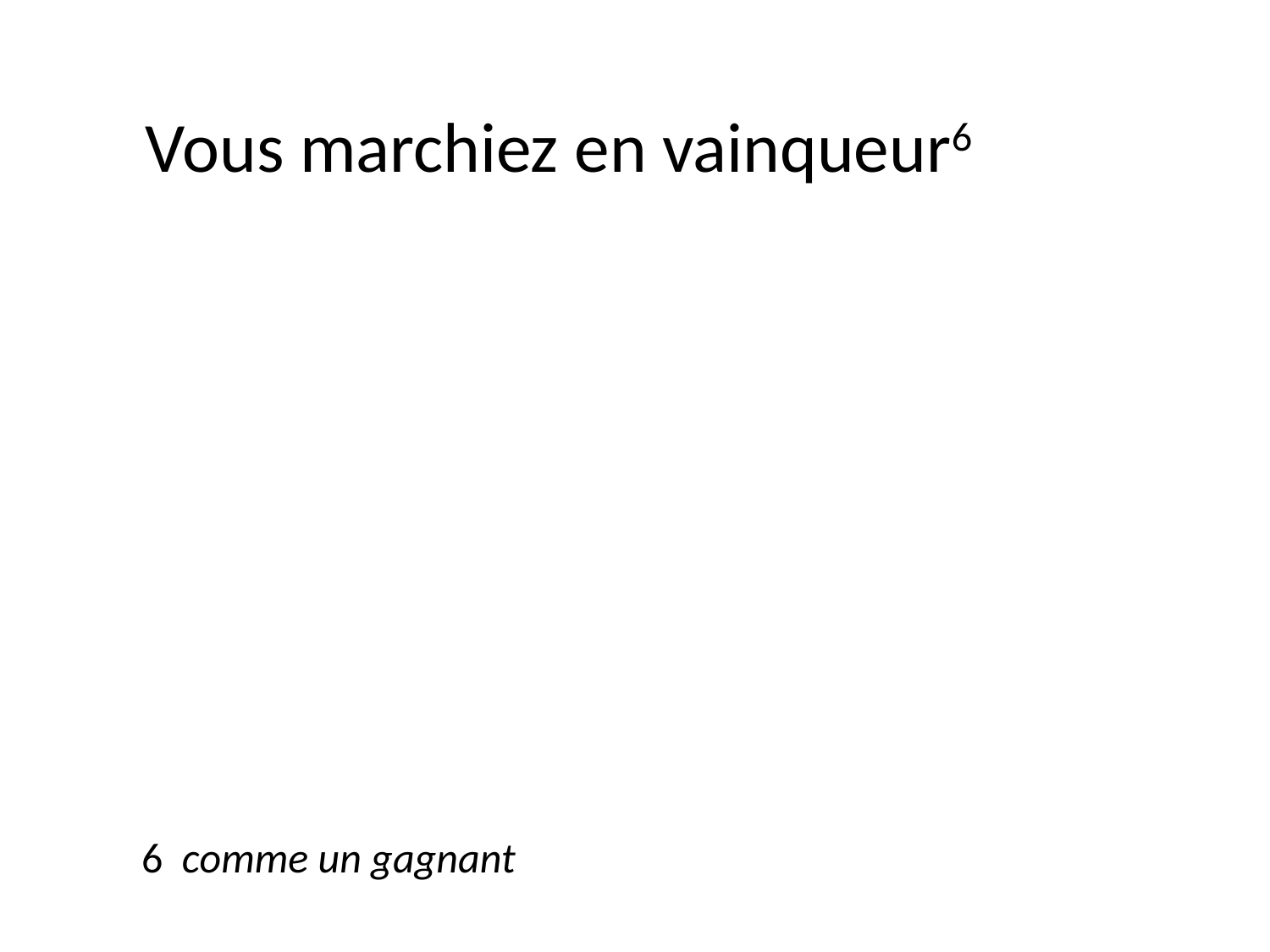

Vous marchiez en vainqueur6
6  comme un gagnant